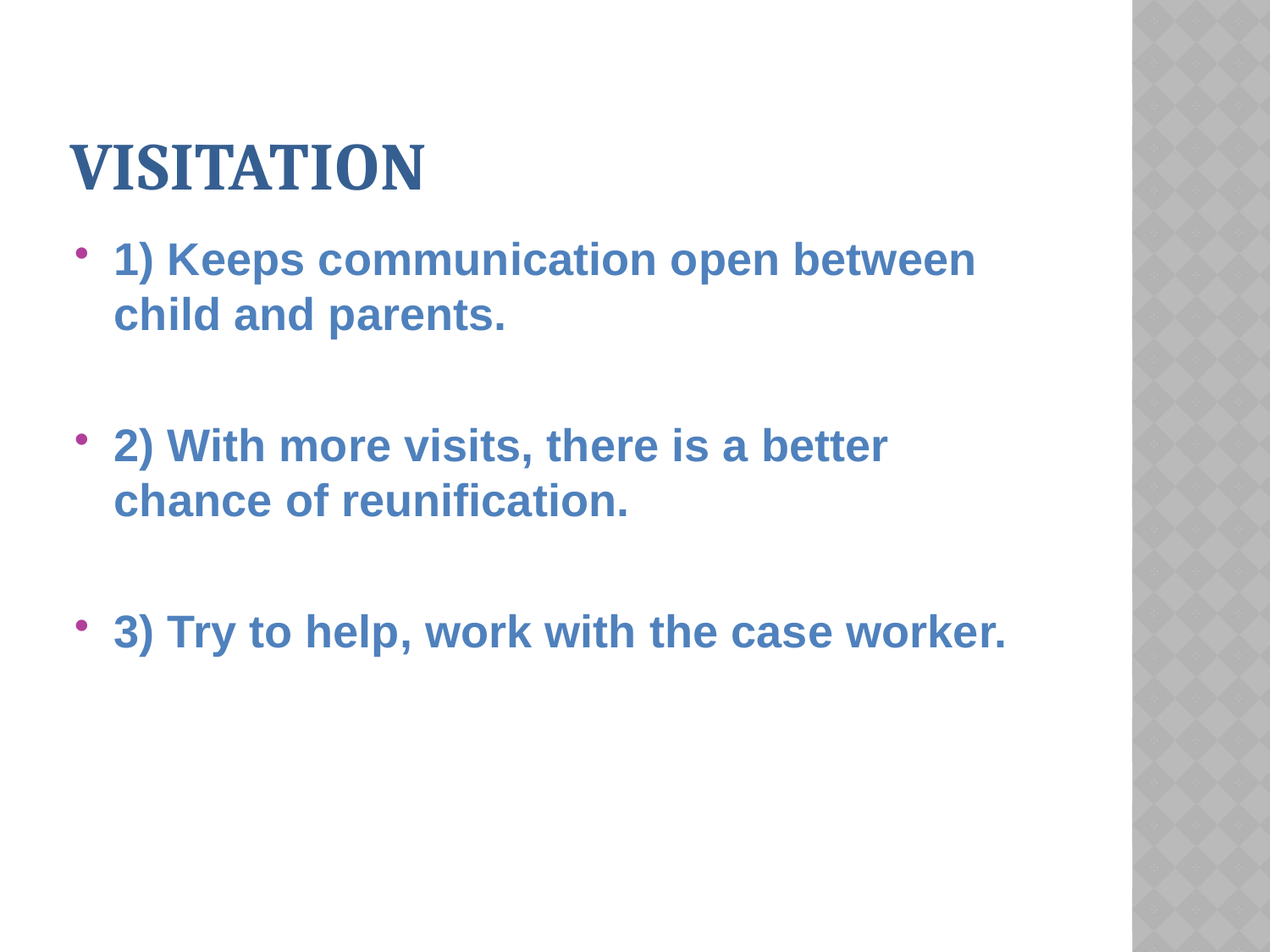

# Visitation
1) Keeps communication open between child and parents.

2) With more visits, there is a better chance of reunification.

3) Try to help, work with the case worker.